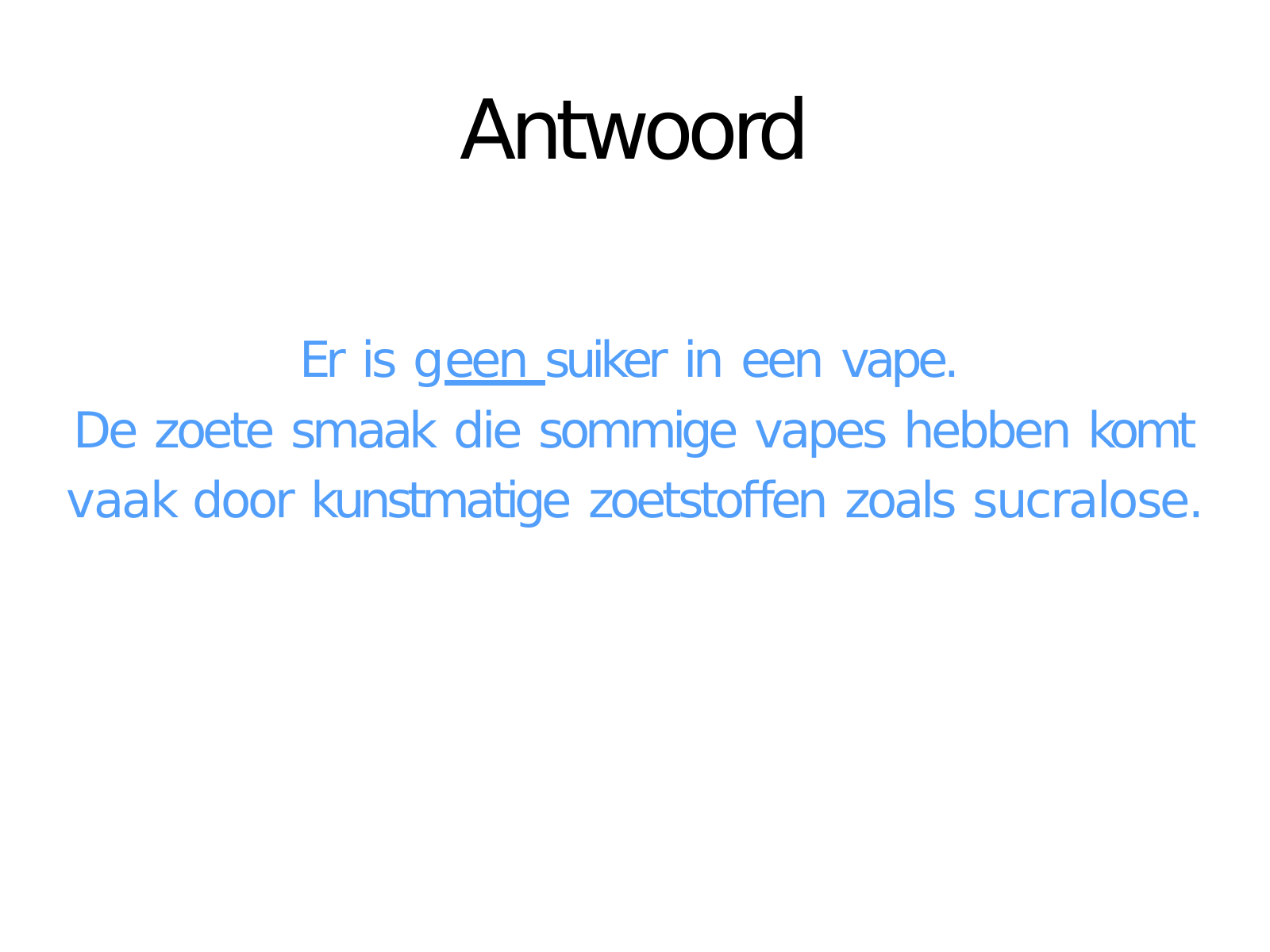

# Antwoord
Er is geen suiker in een vape.
De zoete smaak die sommige vapes hebben komt vaak door kunstmatige zoetstoffen zoals sucralose.